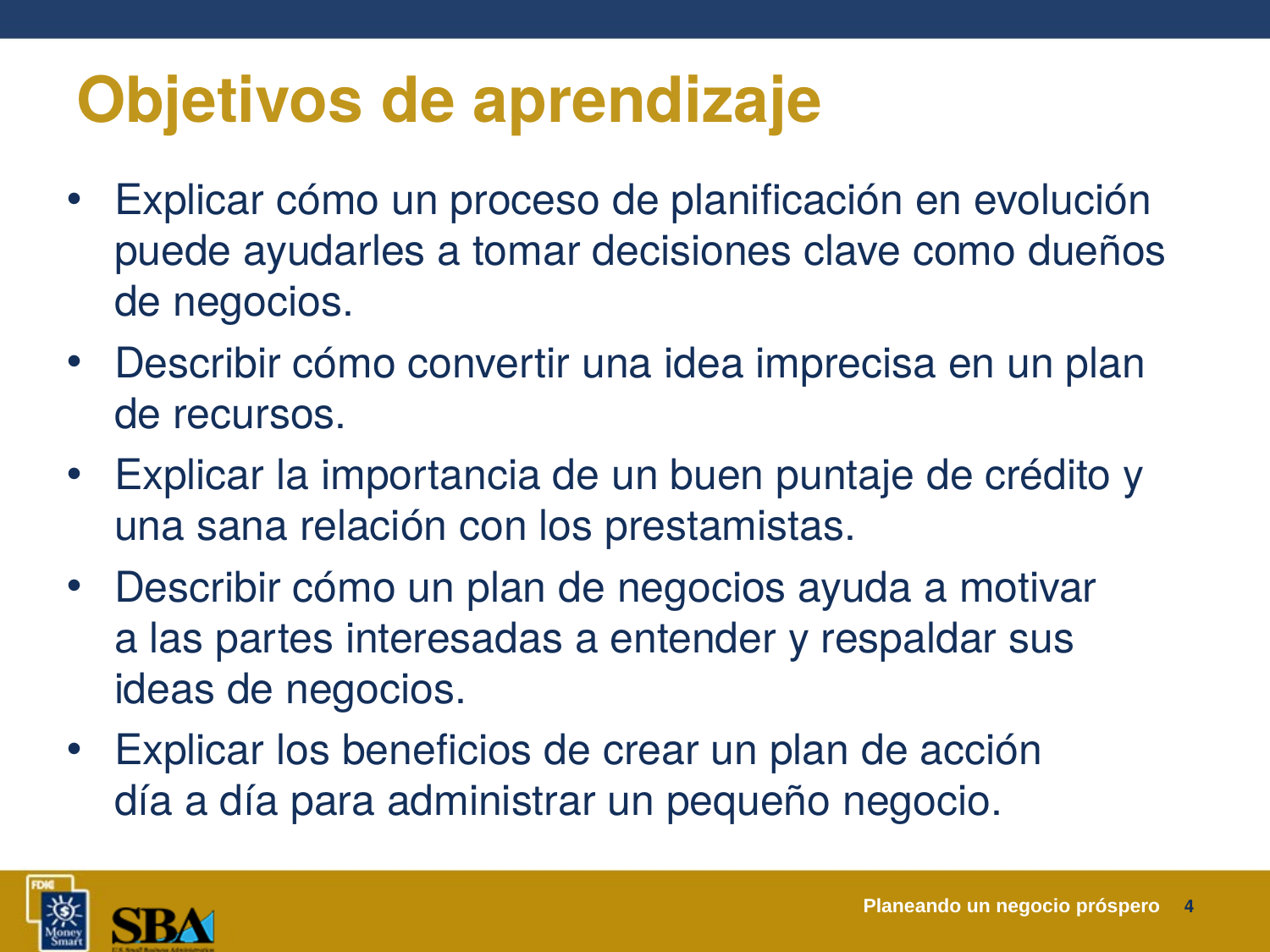

# Objetivos de aprendizaje
Explicar cómo un proceso de planificación en evolución puede ayudarles a tomar decisiones clave como dueños de negocios.
Describir cómo convertir una idea imprecisa en un plan
de recursos.
Explicar la importancia de un buen puntaje de crédito y una sana relación con los prestamistas.
Describir cómo un plan de negocios ayuda a motivar
a las partes interesadas a entender y respaldar sus
ideas de negocios.
Explicar los beneficios de crear un plan de acción
día a día para administrar un pequeño negocio.